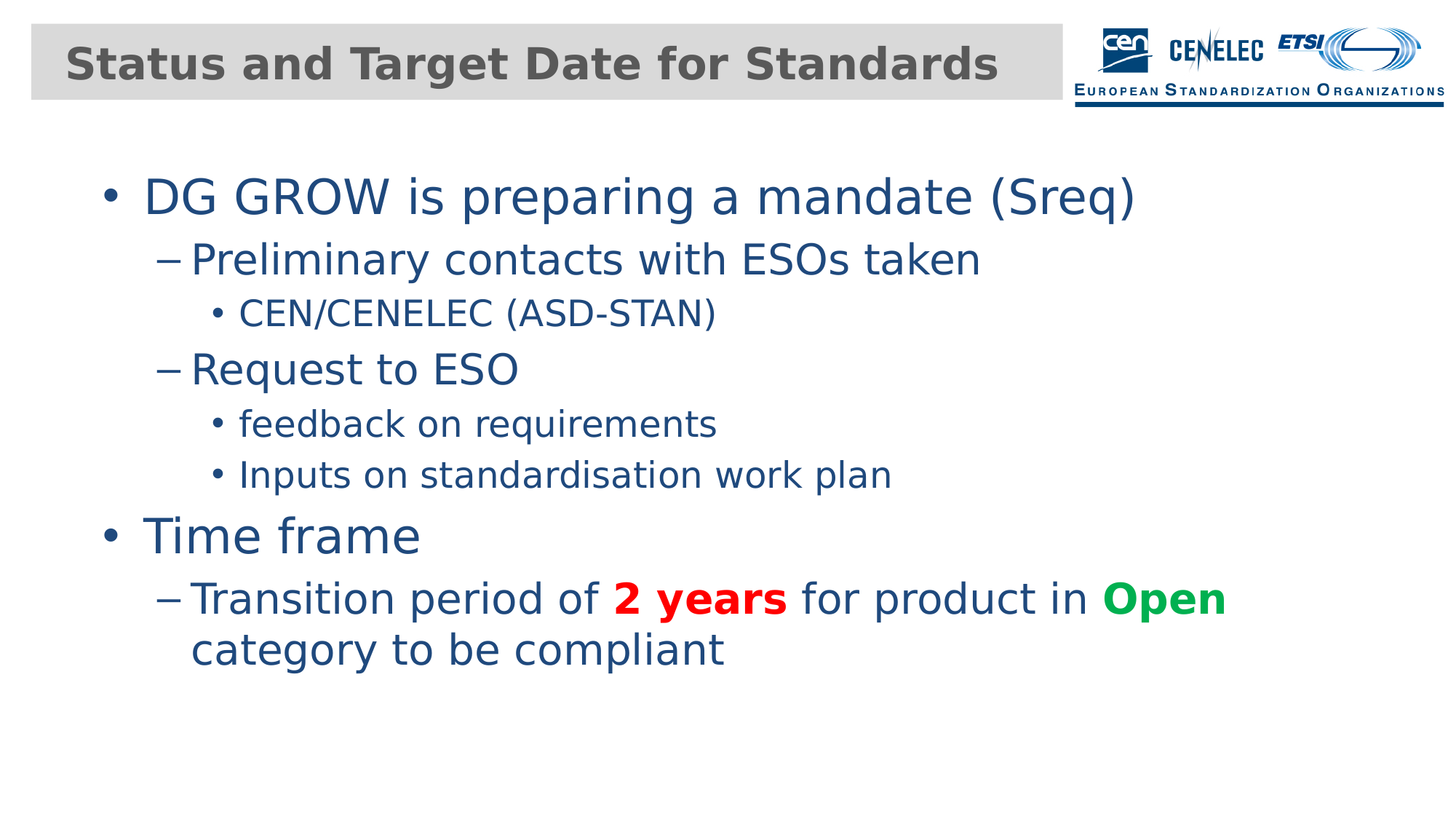

# Status and Target Date for Standards
DG GROW is preparing a mandate (Sreq)
Preliminary contacts with ESOs taken
CEN/CENELEC (ASD-STAN)
Request to ESO
feedback on requirements
Inputs on standardisation work plan
Time frame
Transition period of 2 years for product in Open category to be compliant